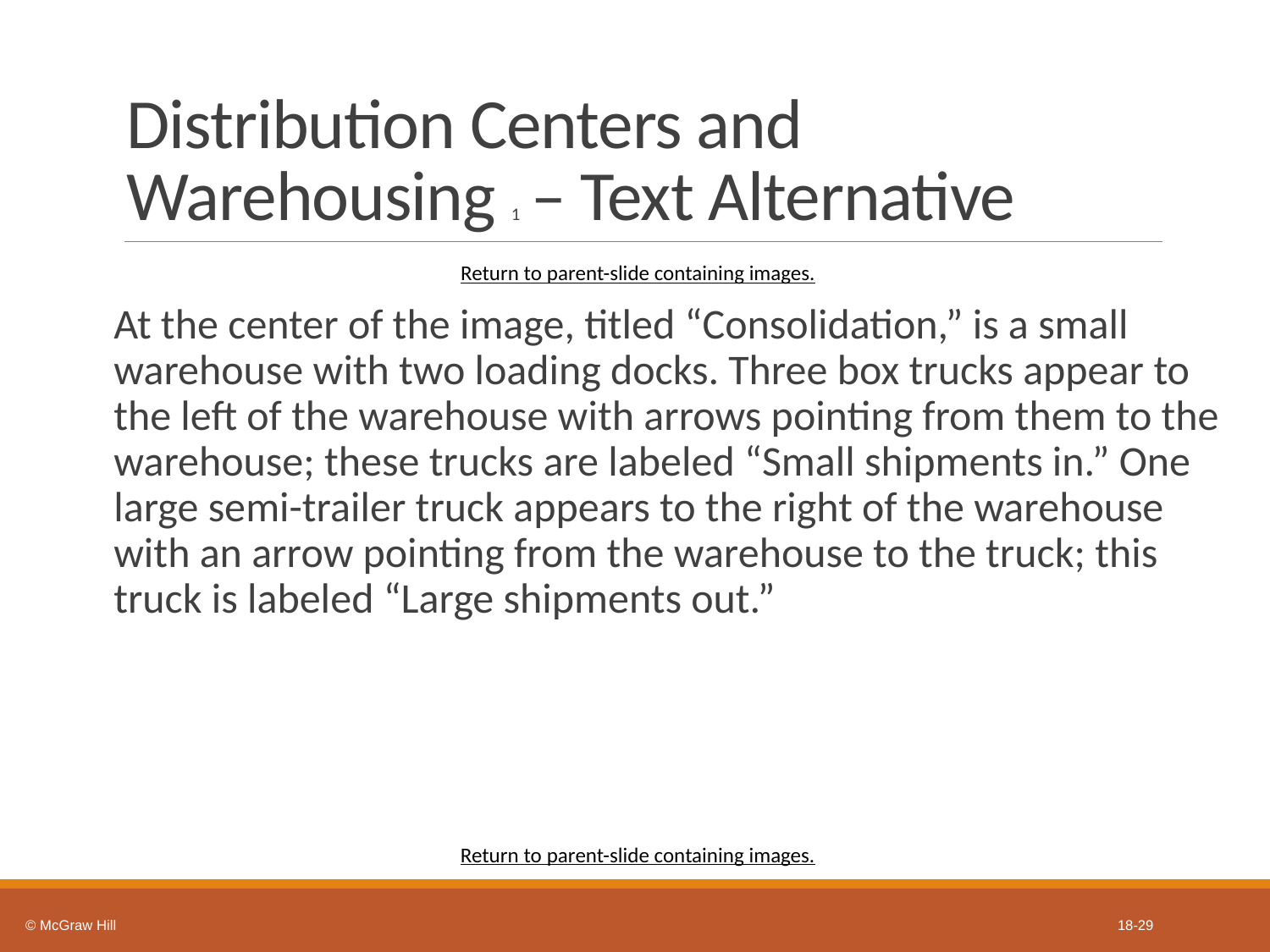

# Distribution Centers and Warehousing 1 – Text Alternative
Return to parent-slide containing images.
At the center of the image, titled “Consolidation,” is a small warehouse with two loading docks. Three box trucks appear to the left of the warehouse with arrows pointing from them to the warehouse; these trucks are labeled “Small shipments in.” One large semi-trailer truck appears to the right of the warehouse with an arrow pointing from the warehouse to the truck; this truck is labeled “Large shipments out.”
Return to parent-slide containing images.